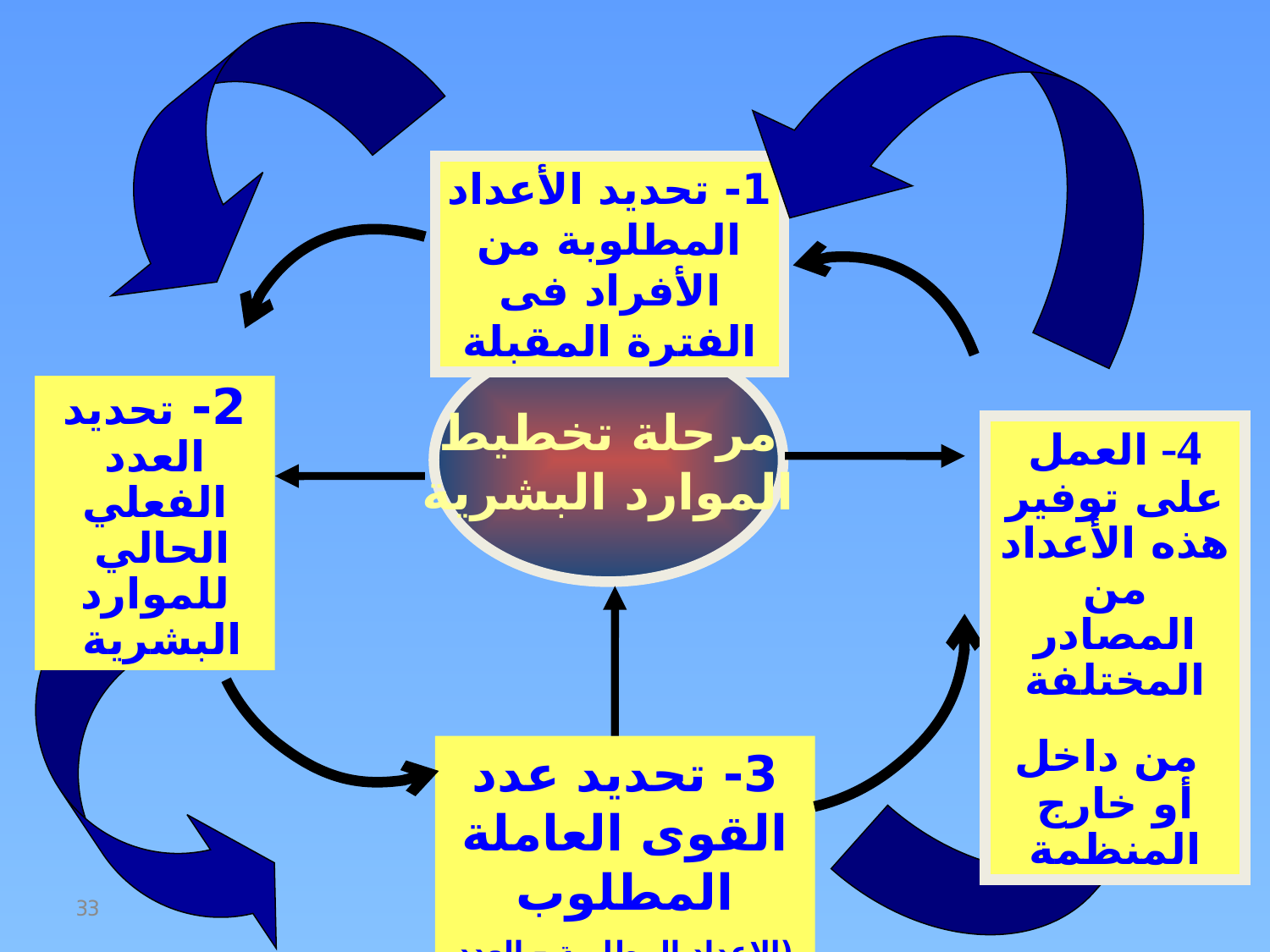

1- تحديد الأعداد المطلوبة من الأفراد فى الفترة المقبلة

مرحلة تخطيط
الموارد البشرية
2- تحديد العدد الفعلي الحالي  للموارد البشرية
4- العمل على توفير هذه الأعداد من المصادر المختلفة
 من داخل أو خارج المنظمة

3- تحديد عدد القوى العاملة المطلوب
(الاعداد المطلوبة – العدد المتاح حالياً)
33